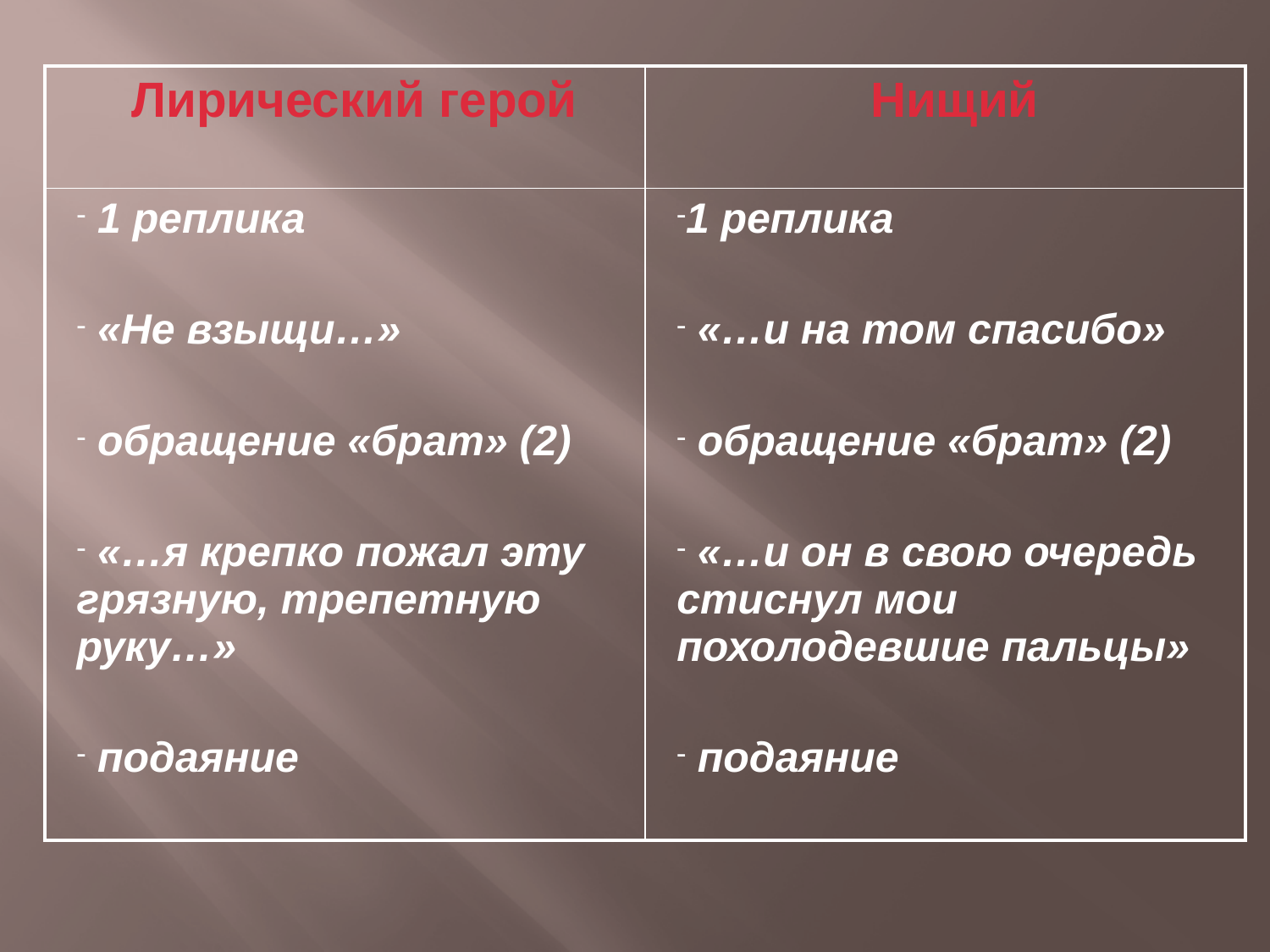

| Лирический герой | Нищий |
| --- | --- |
| 1 реплика «Не взыщи…» обращение «брат» (2) «…я крепко пожал эту грязную, трепетную руку…» подаяние | 1 реплика «…и на том спасибо» обращение «брат» (2) «…и он в свою очередь стиснул мои похолодевшие пальцы» подаяние |